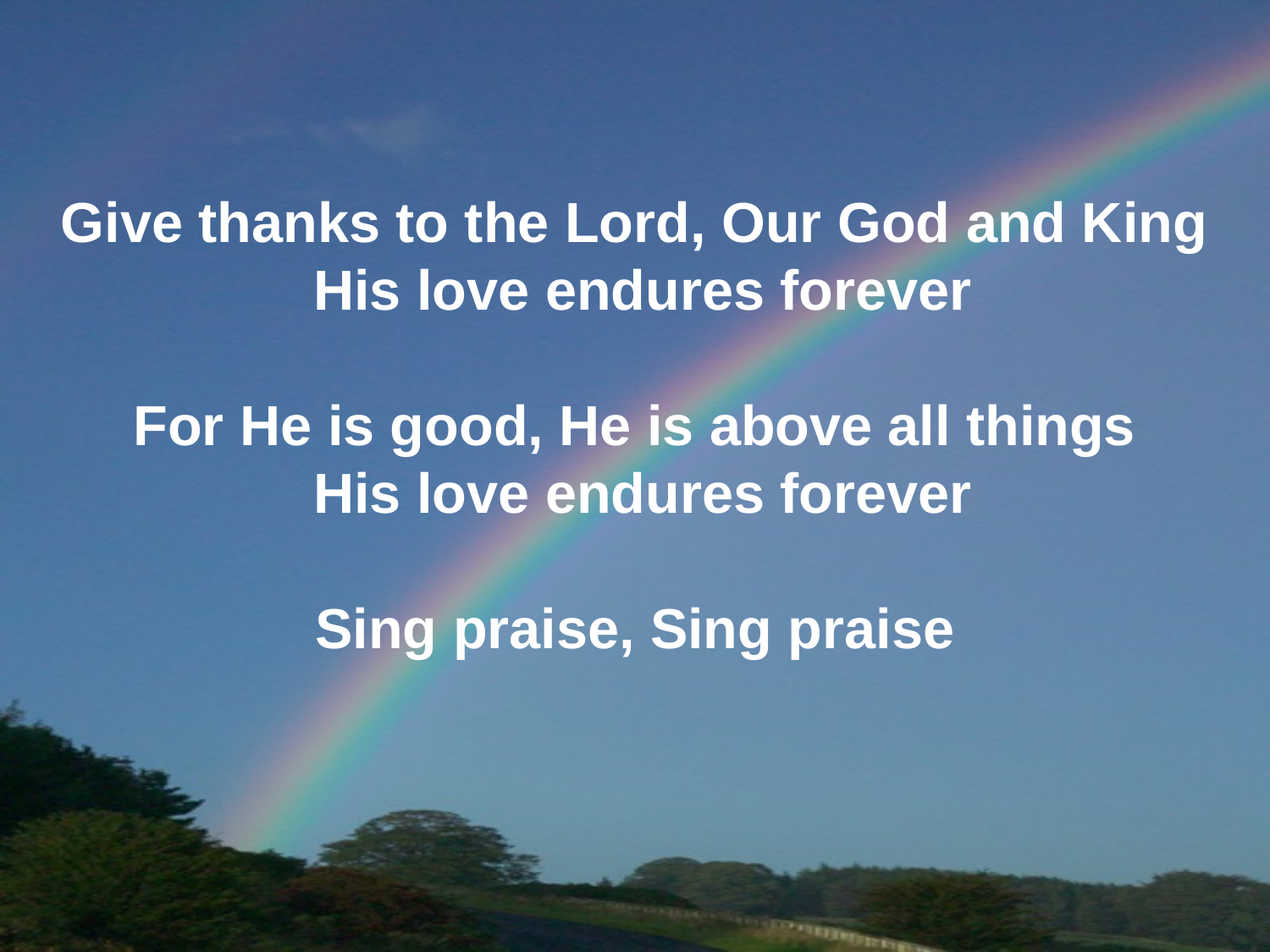

Give thanks to the Lord, Our God and King
 His love endures forever

For He is good, He is above all things
 His love endures forever

Sing praise, Sing praise